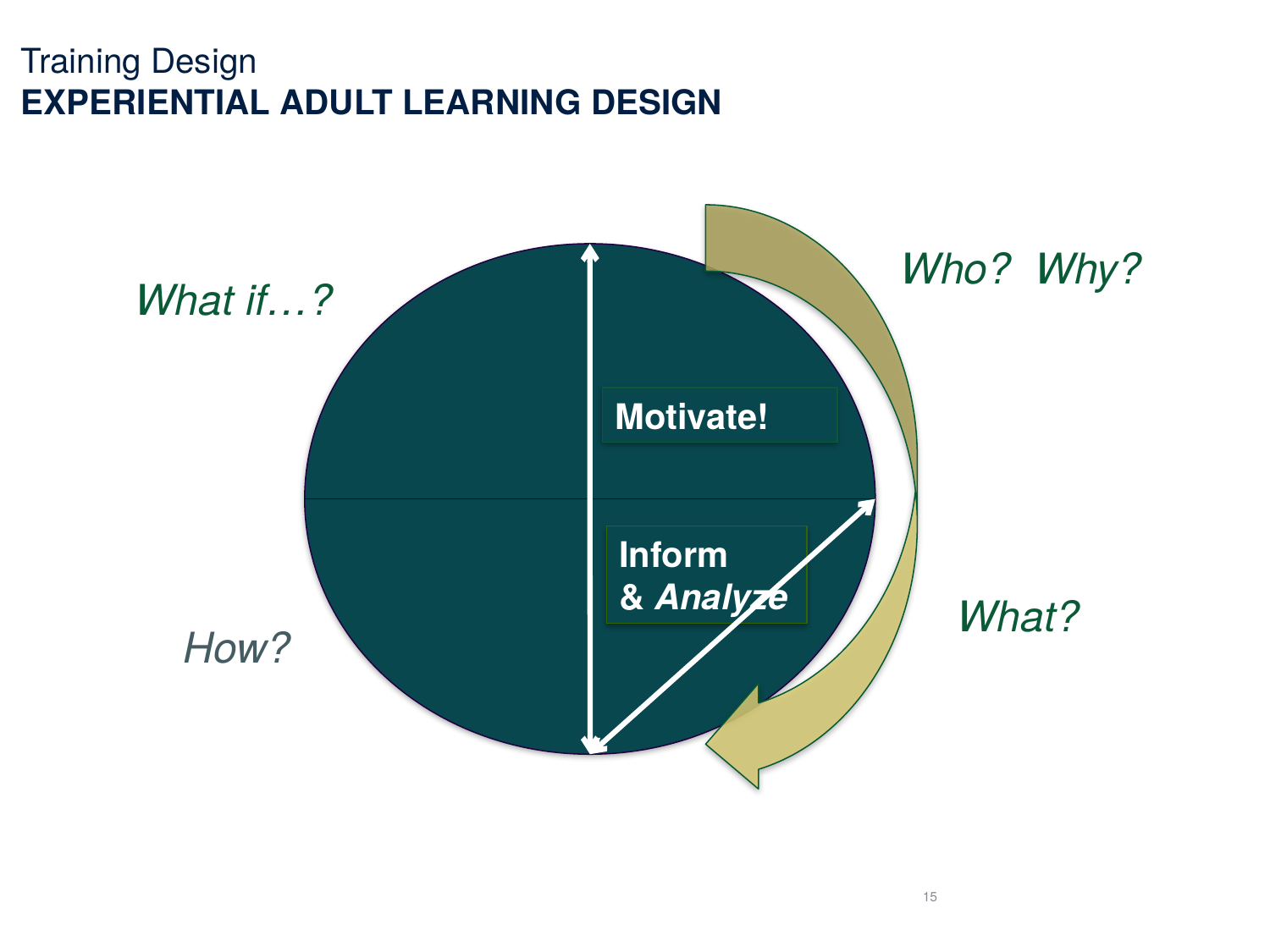

Training Design
Experiential Adult Learning Design

Who?  Why?

Motivate!
Inform
& Analyze
What if…?
What?
How?
15